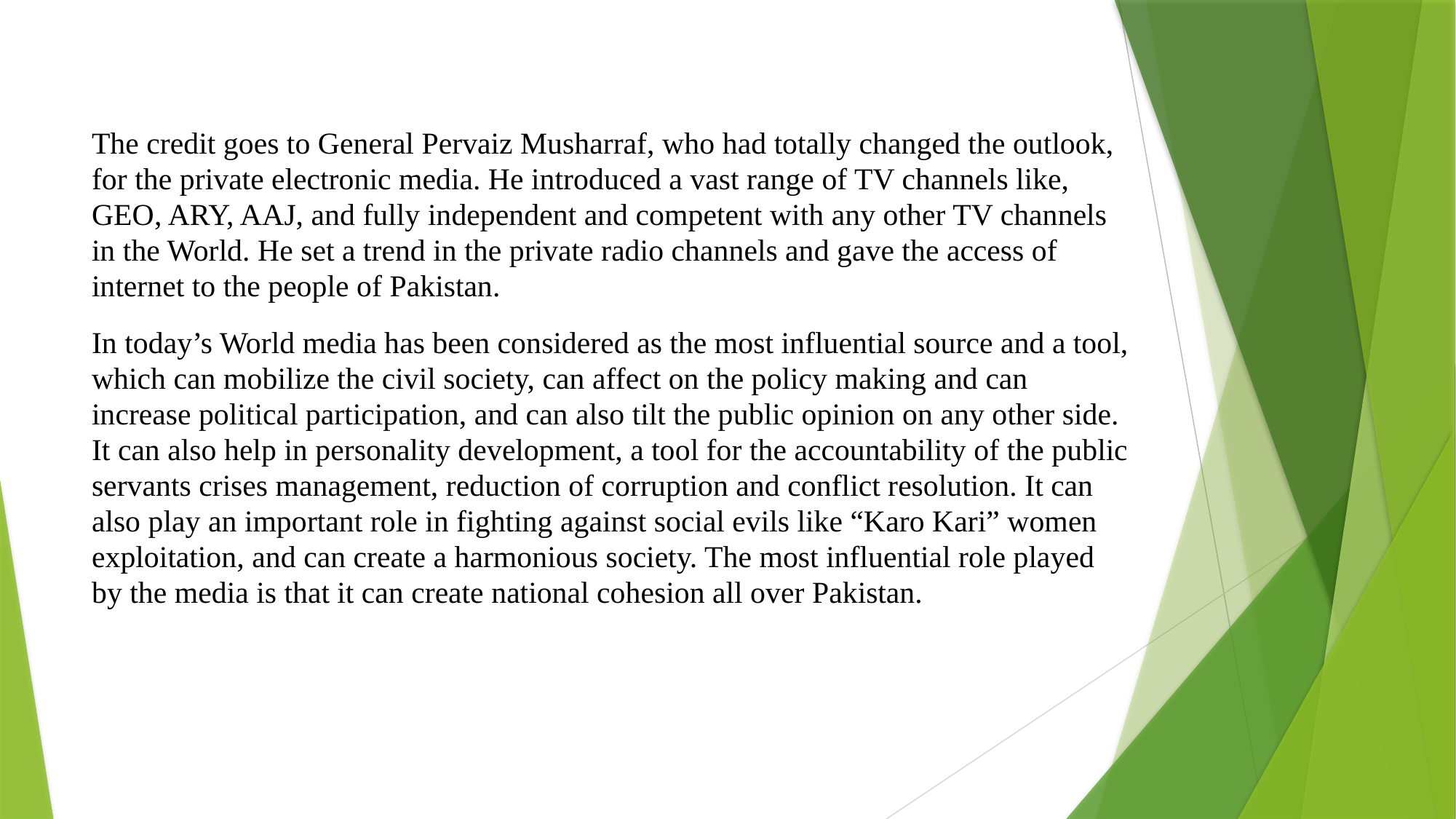

The credit goes to General Pervaiz Musharraf, who had totally changed the outlook, for the private electronic media. He introduced a vast range of TV channels like, GEO, ARY, AAJ, and fully independent and competent with any other TV channels in the World. He set a trend in the private radio channels and gave the access of internet to the people of Pakistan.
In today’s World media has been considered as the most influential source and a tool, which can mobilize the civil society, can affect on the policy making and can increase political participation, and can also tilt the public opinion on any other side. It can also help in personality development, a tool for the accountability of the public servants crises management, reduction of corruption and conflict resolution. It can also play an important role in fighting against social evils like “Karo Kari” women exploitation, and can create a harmonious society. The most influential role played by the media is that it can create national cohesion all over Pakistan.